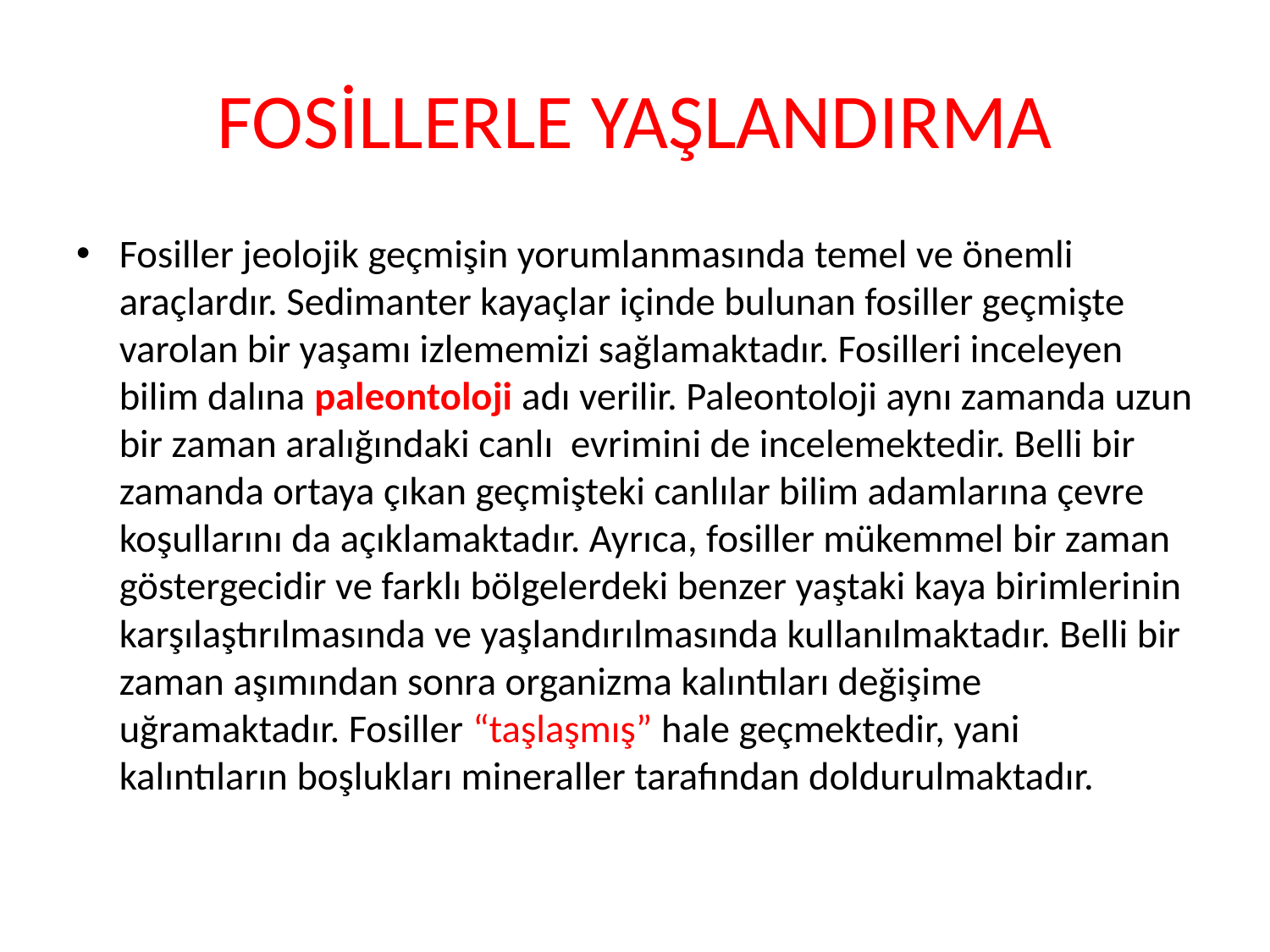

# FOSİLLERLE YAŞLANDIRMA
Fosiller jeolojik geçmişin yorumlanmasında temel ve önemli araçlardır. Sedimanter kayaçlar içinde bulunan fosiller geçmişte varolan bir yaşamı izlememizi sağlamaktadır. Fosilleri inceleyen bilim dalına paleontoloji adı verilir. Paleontoloji aynı zamanda uzun bir zaman aralığındaki canlı  evrimini de incelemektedir. Belli bir zamanda ortaya çıkan geçmişteki canlılar bilim adamlarına çevre koşullarını da açıklamaktadır. Ayrıca, fosiller mükemmel bir zaman göstergecidir ve farklı bölgelerdeki benzer yaştaki kaya birimlerinin karşılaştırılmasında ve yaşlandırılmasında kullanılmaktadır. Belli bir zaman aşımından sonra organizma kalıntıları değişime uğramaktadır. Fosiller “taşlaşmış” hale geçmektedir, yani kalıntıların boşlukları mineraller tarafından doldurulmaktadır.